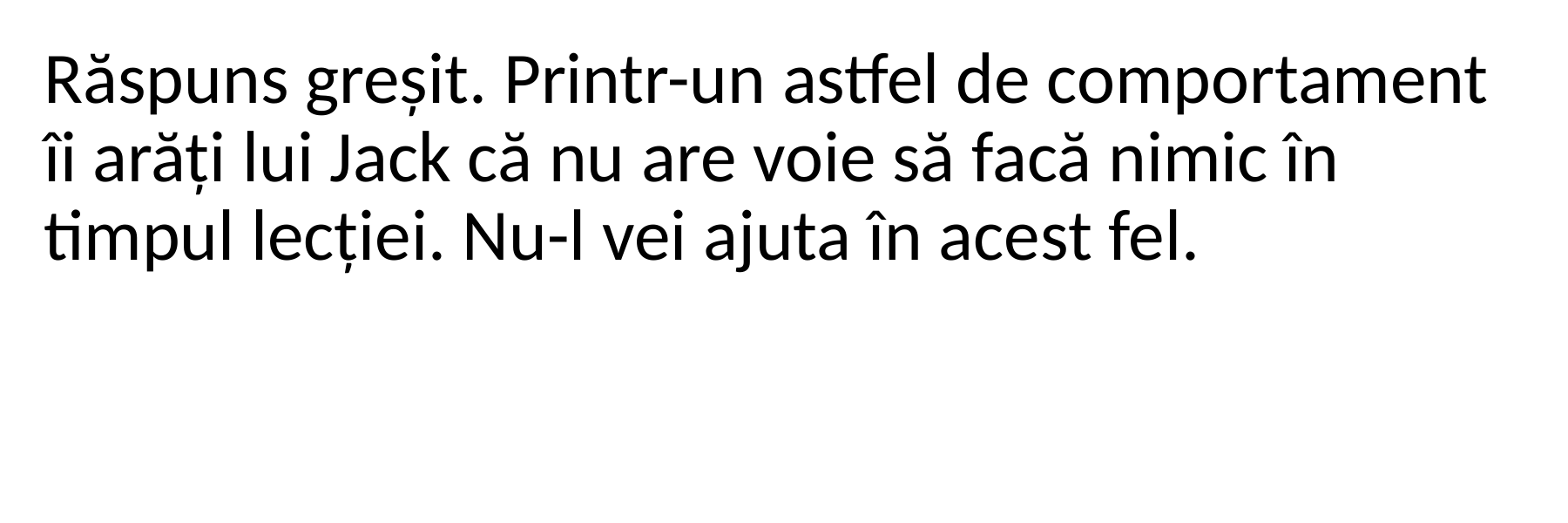

Răspuns greșit. Printr-un astfel de comportament îi arăți lui Jack că nu are voie să facă nimic în timpul lecției. Nu-l vei ajuta în acest fel.